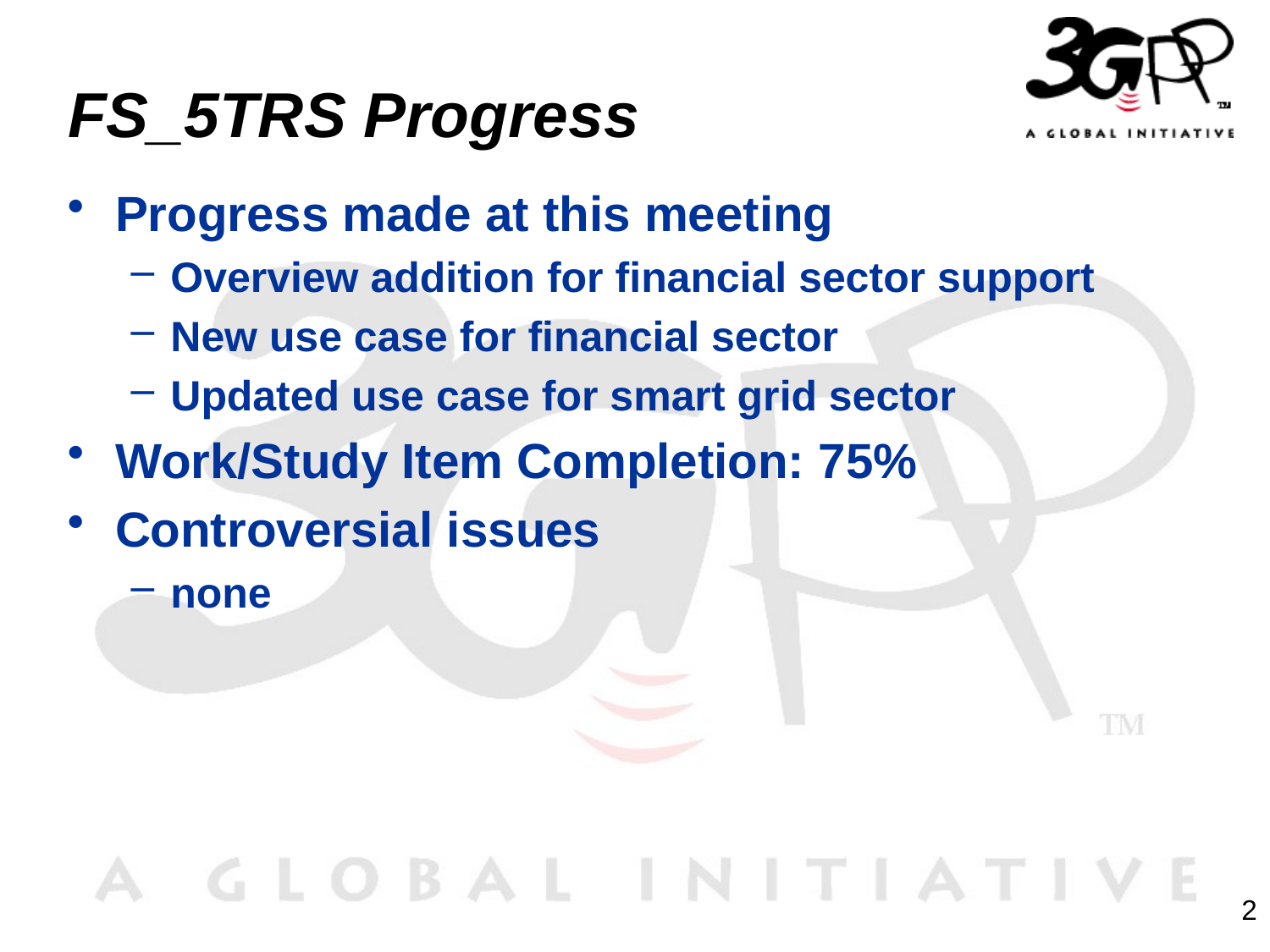

# FS_5TRS Progress
Progress made at this meeting
Overview addition for financial sector support
New use case for financial sector
Updated use case for smart grid sector
Work/Study Item Completion: 75%
Controversial issues
none
2